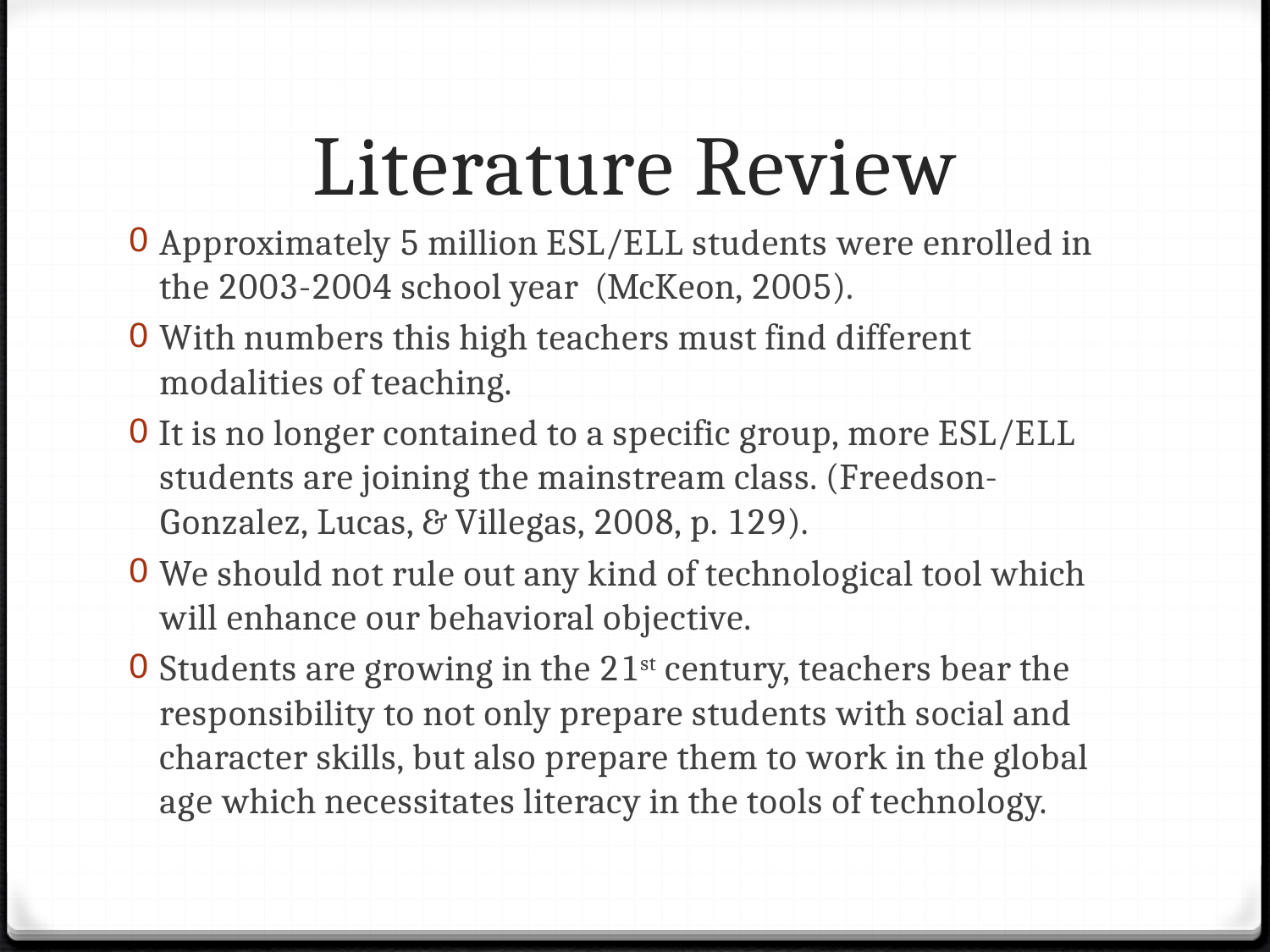

# Literature Review
Approximately 5 million ESL/ELL students were enrolled in the 2003-2004 school year  (McKeon, 2005).
With numbers this high teachers must find different modalities of teaching.
It is no longer contained to a specific group, more ESL/ELL students are joining the mainstream class. (Freedson-Gonzalez, Lucas, & Villegas, 2008, p. 129).
We should not rule out any kind of technological tool which will enhance our behavioral objective.
Students are growing in the 21st century, teachers bear the responsibility to not only prepare students with social and character skills, but also prepare them to work in the global age which necessitates literacy in the tools of technology.